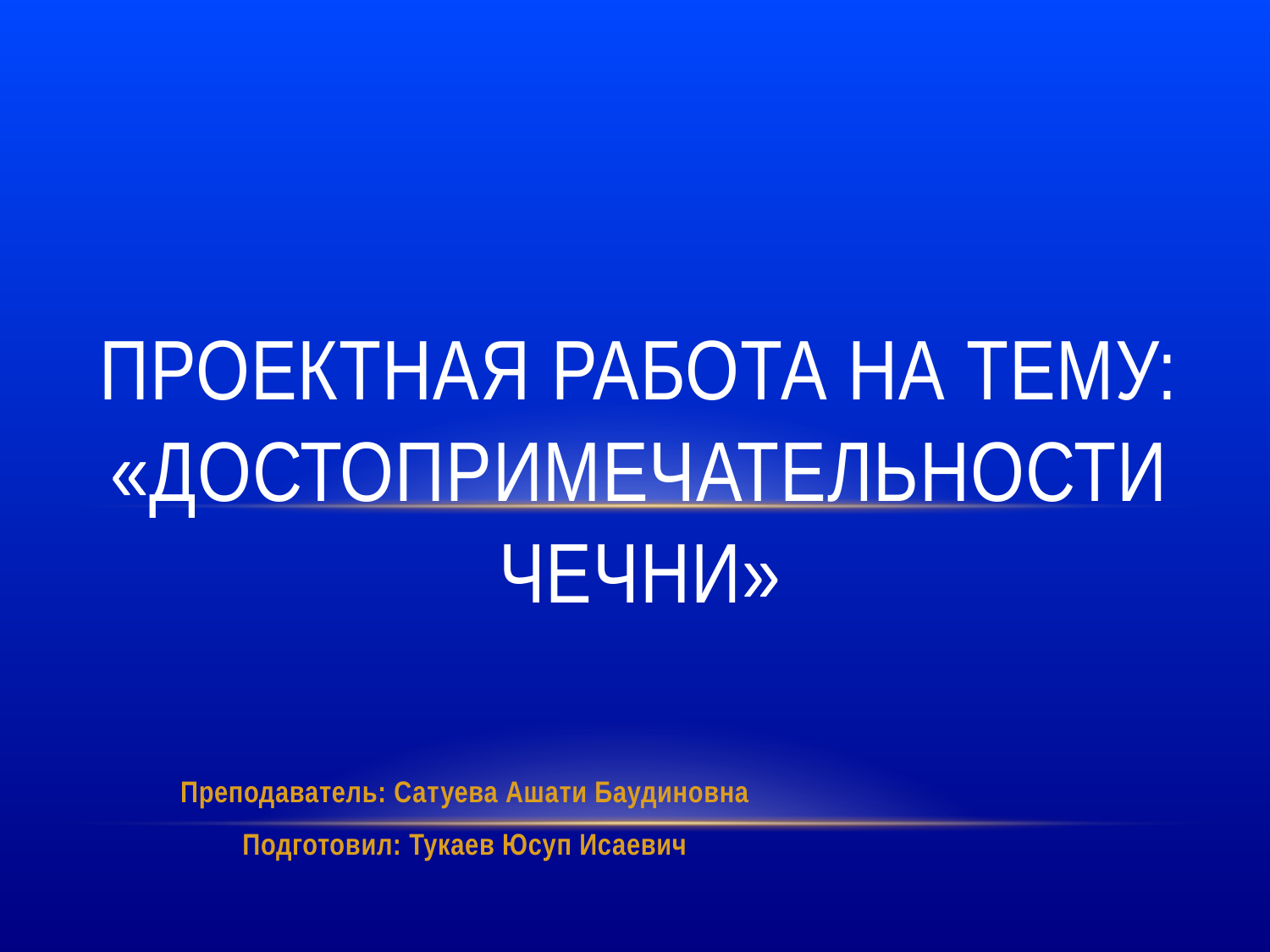

# Проектная работа на тему: «Достопримечательности Чечни»
Преподаватель: Сатуева Ашати Баудиновна
Подготовил: Тукаев Юсуп Исаевич